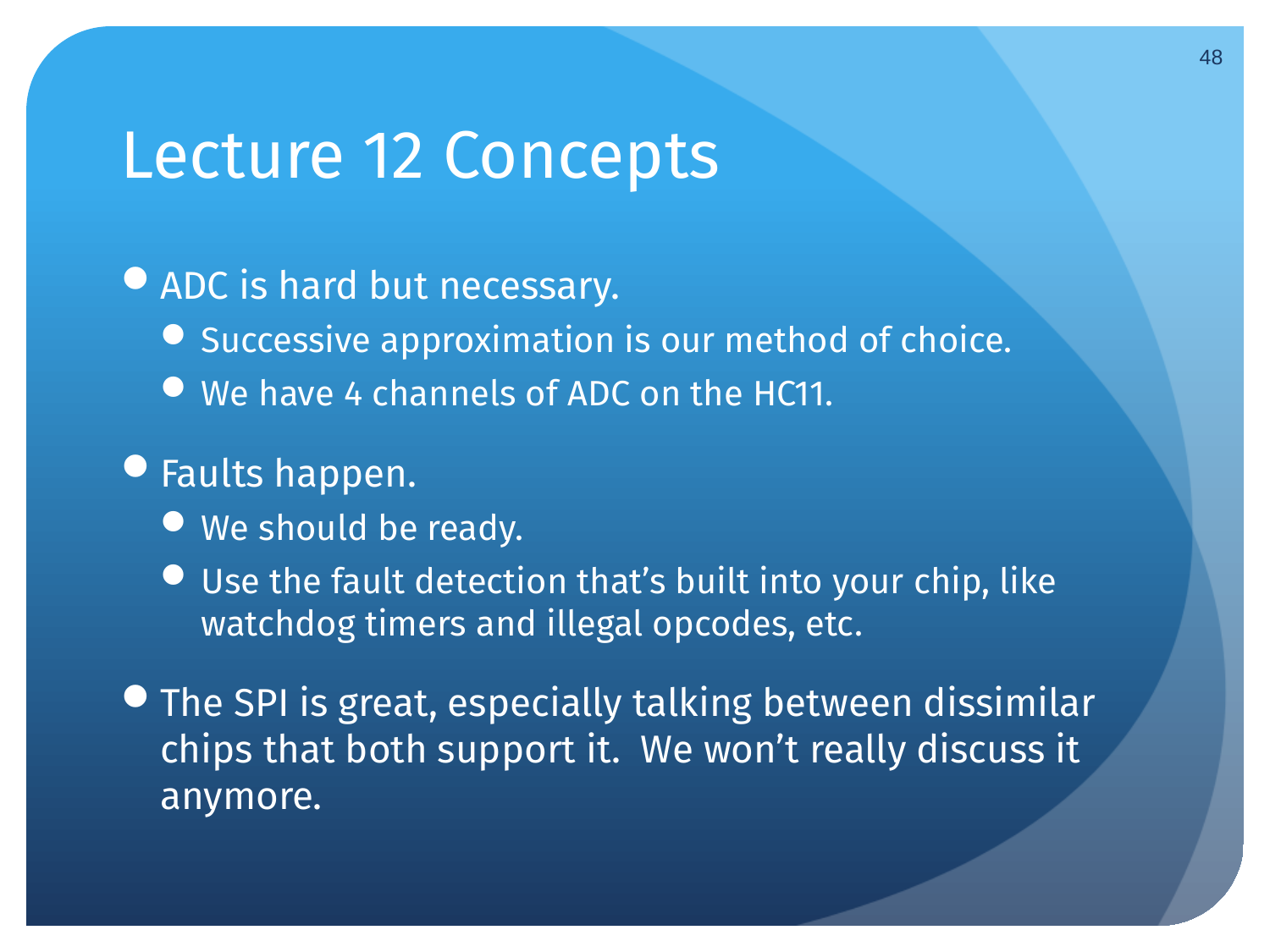

48
# Lecture 12 Concepts
ADC is hard but necessary.
Successive approximation is our method of choice.
We have 4 channels of ADC on the HC11.
Faults happen.
We should be ready.
Use the fault detection that’s built into your chip, like watchdog timers and illegal opcodes, etc.
The SPI is great, especially talking between dissimilar chips that both support it.  We won’t really discuss it anymore.